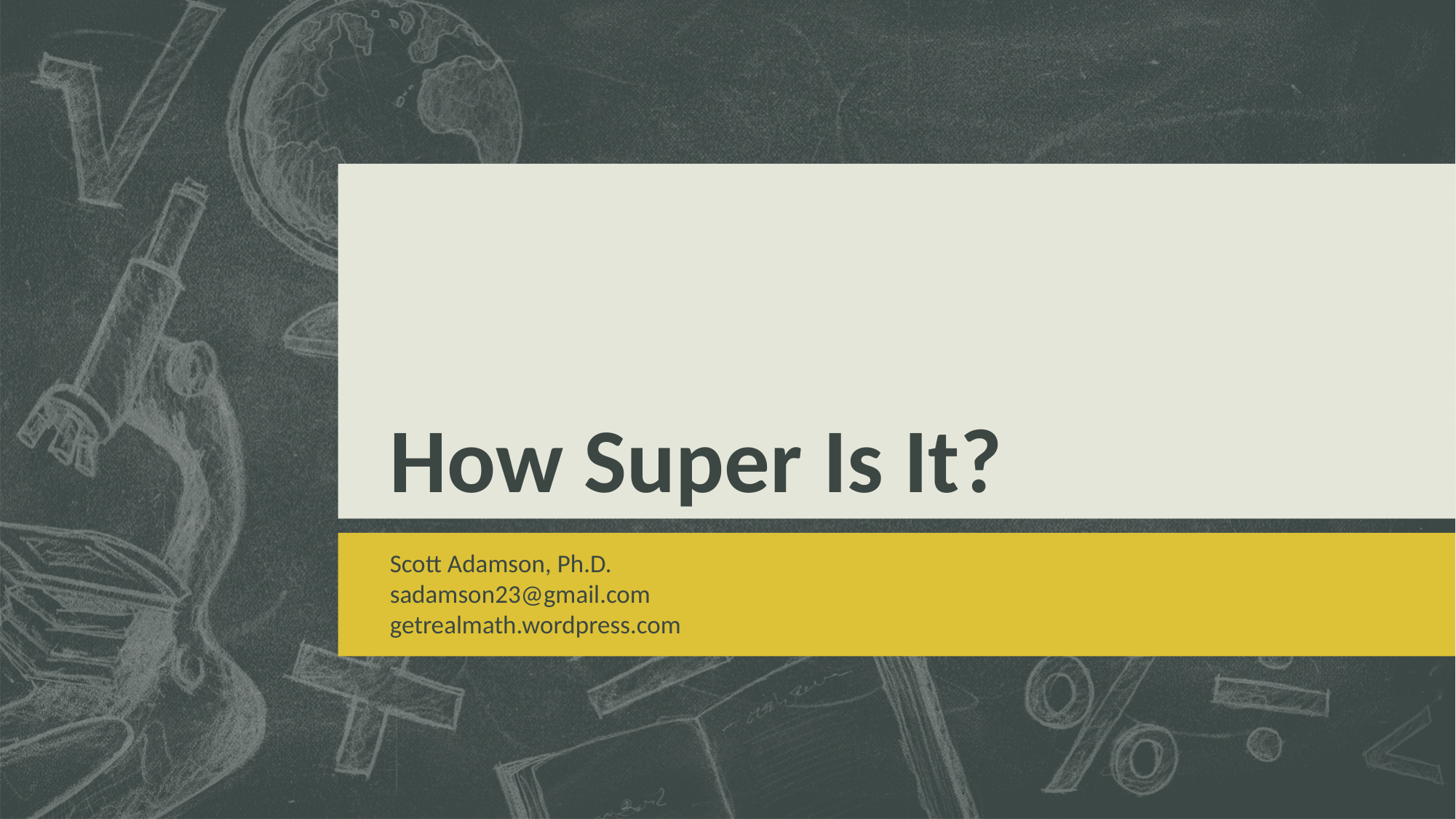

# How Super Is It?
Scott Adamson, Ph.D.
sadamson23@gmail.com
getrealmath.wordpress.com